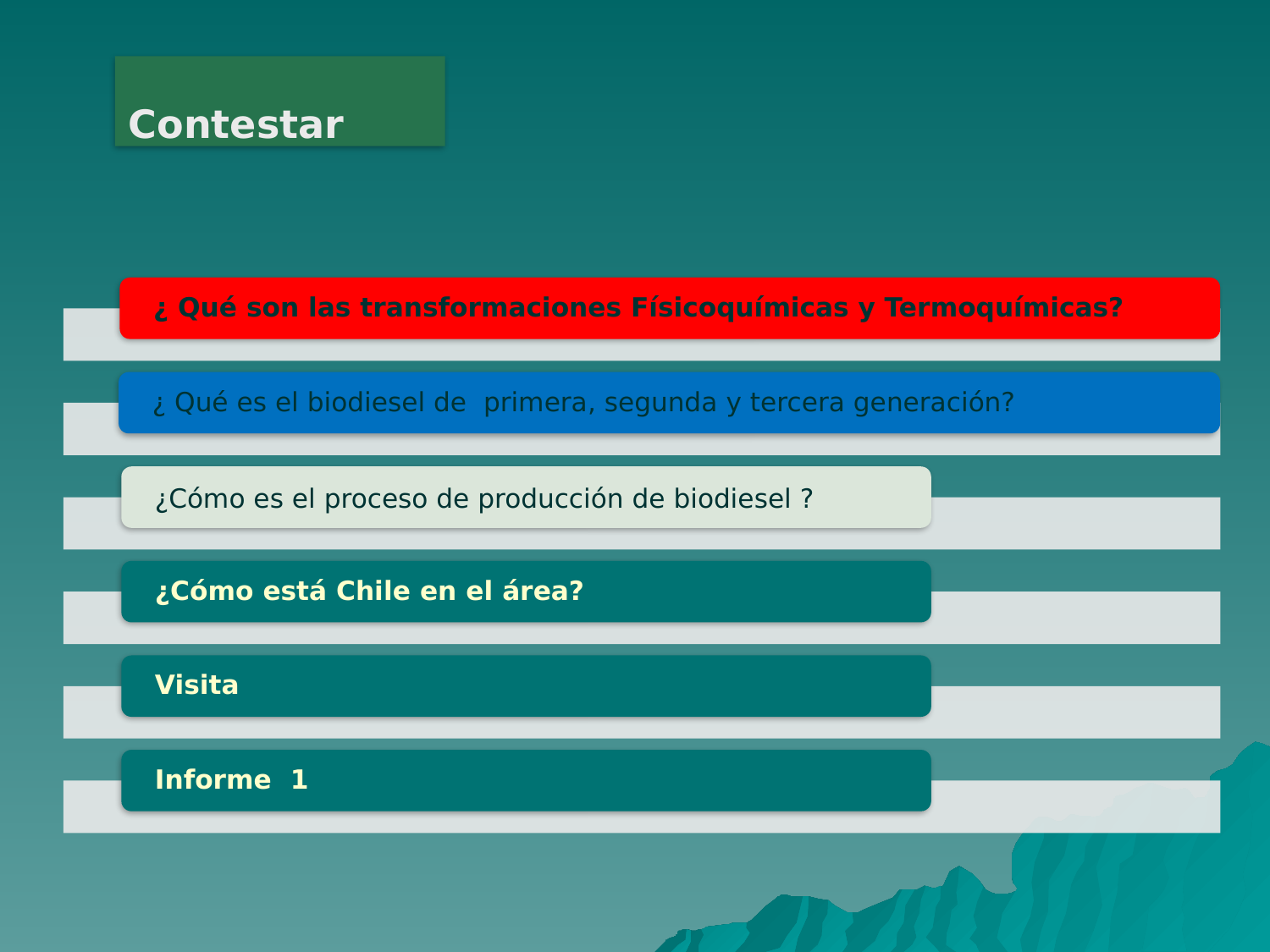

Contestar
¿ Qué son las transformaciones Físicoquímicas y Termoquímicas?
¿ Qué es el biodiesel de  primera, segunda y tercera generación?
¿Cómo es el proceso de producción de biodiesel ?
¿Cómo está Chile en el área?
Visita
Informe  1